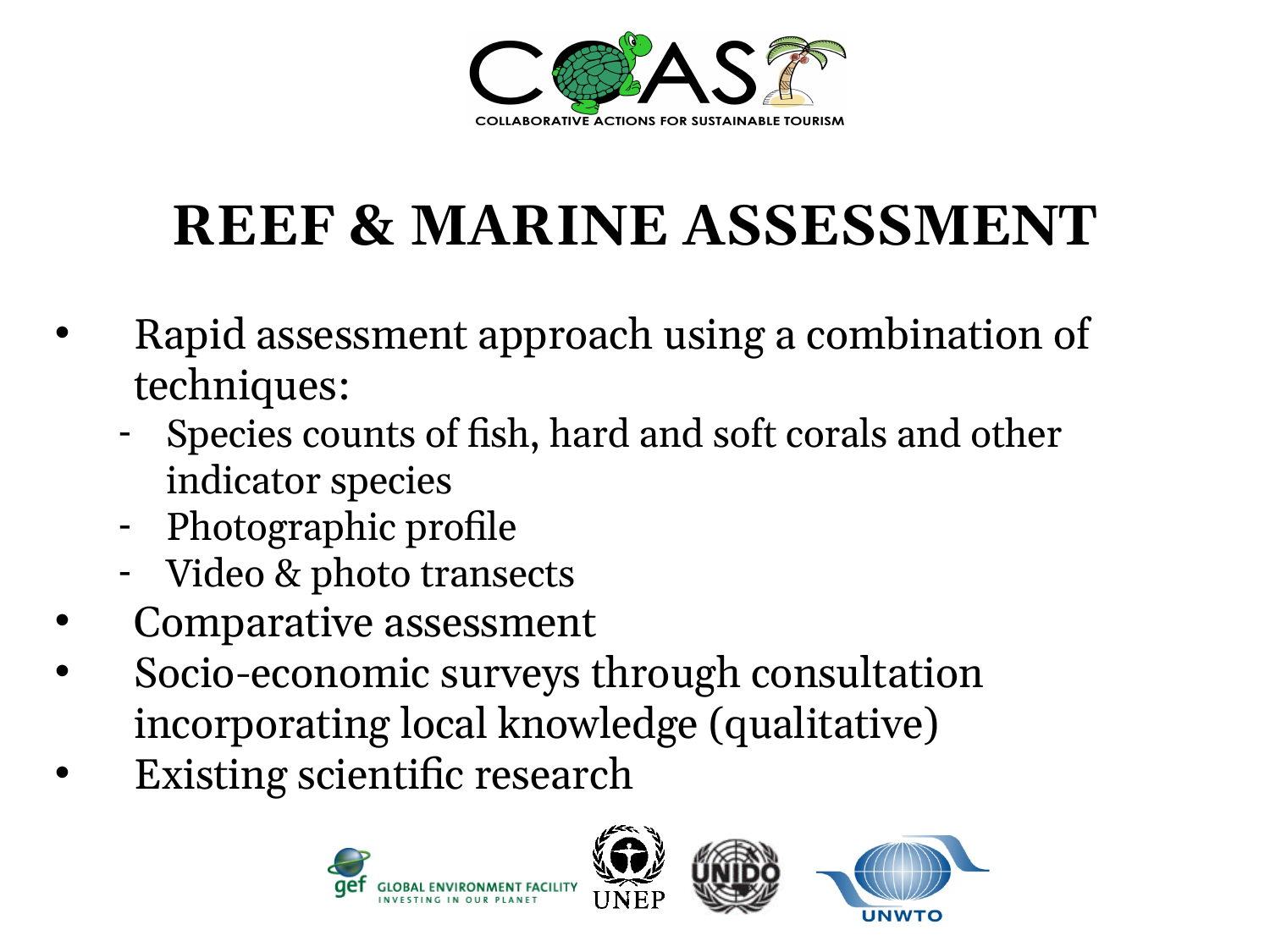

REEF & MARINE ASSESSMENT

Rapid assessment approach using a combination of techniques:
Species counts of fish, hard and soft corals and other indicator species
Photographic profile
Video & photo transects
Comparative assessment
Socio-economic surveys through consultation incorporating local knowledge (qualitative)
Existing scientific research

#